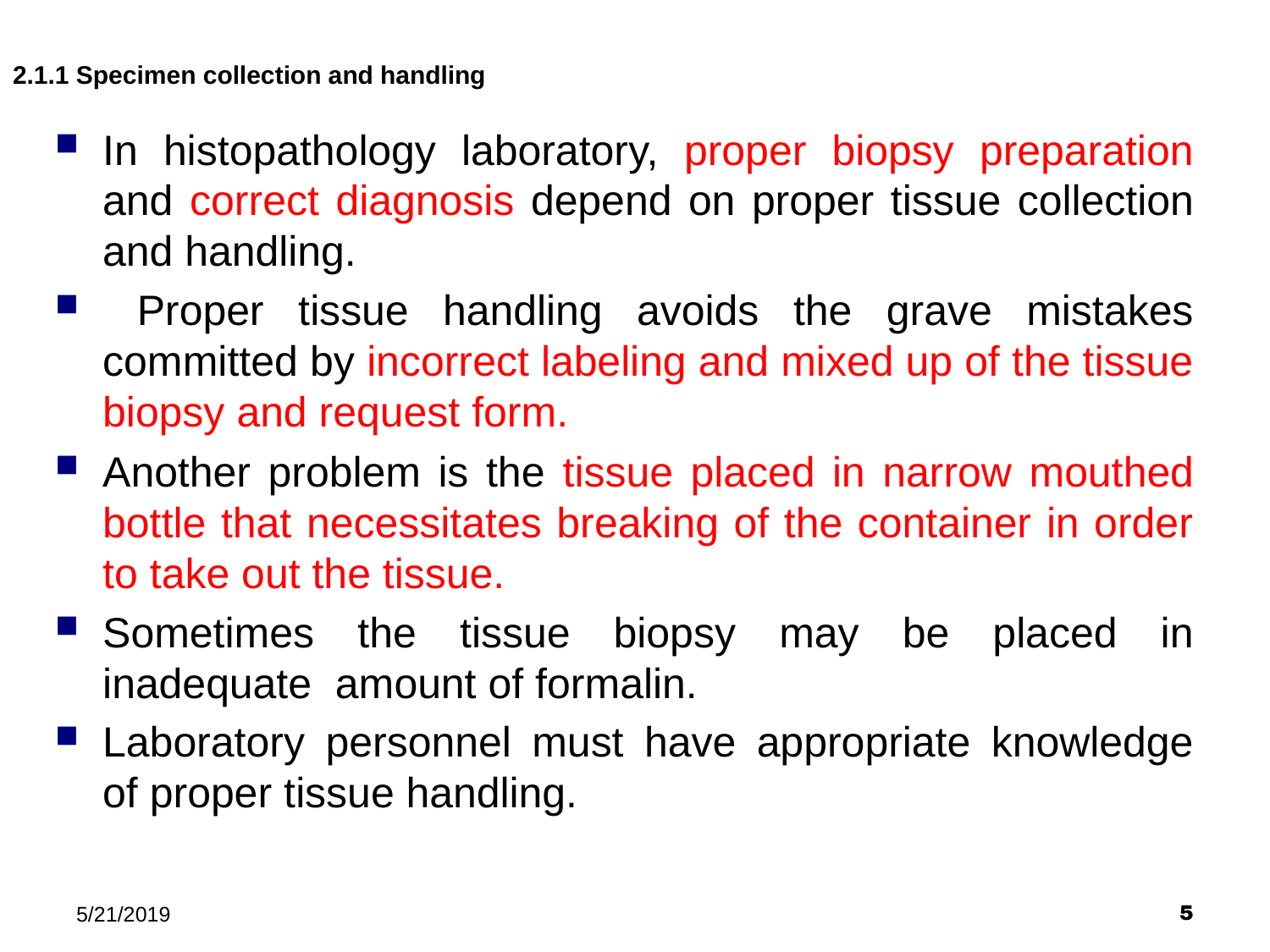

# 2.1.1 Specimen collection and handling
In histopathology laboratory, proper biopsy preparation and correct diagnosis depend on proper tissue collection and handling.
 Proper tissue handling avoids the grave mistakes committed by incorrect labeling and mixed up of the tissue biopsy and request form.
Another problem is the tissue placed in narrow mouthed bottle that necessitates breaking of the container in order to take out the tissue.
Sometimes the tissue biopsy may be placed in inadequate  amount of formalin.
Laboratory personnel must have appropriate knowledge of proper tissue handling.
5/21/2019
5